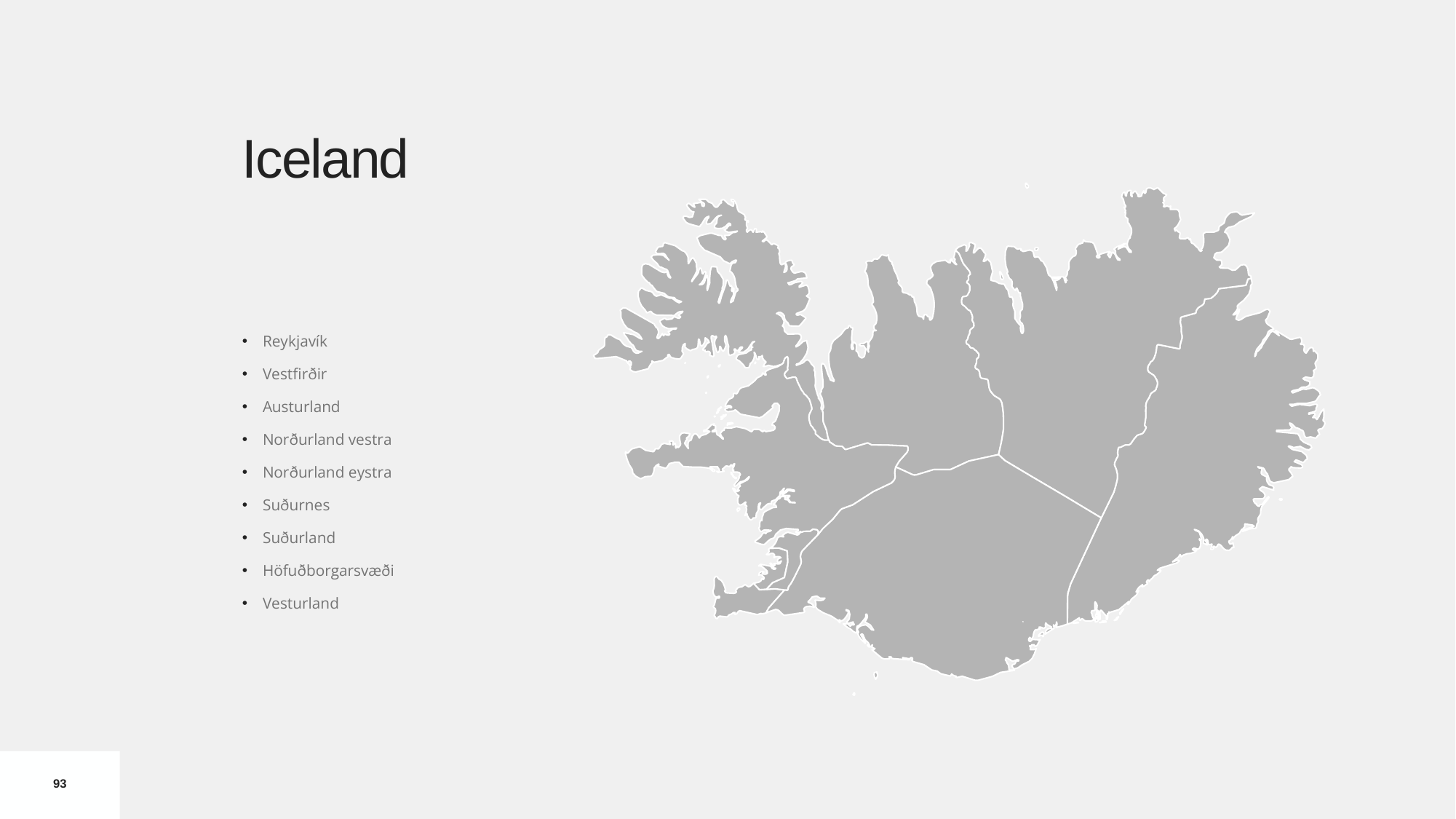

# Iceland

Reykjavík
Vestfirðir
Austurland
Norðurland vestra
Norðurland eystra
Suðurnes
Suðurland
Höfuðborgarsvæði
Vesturland